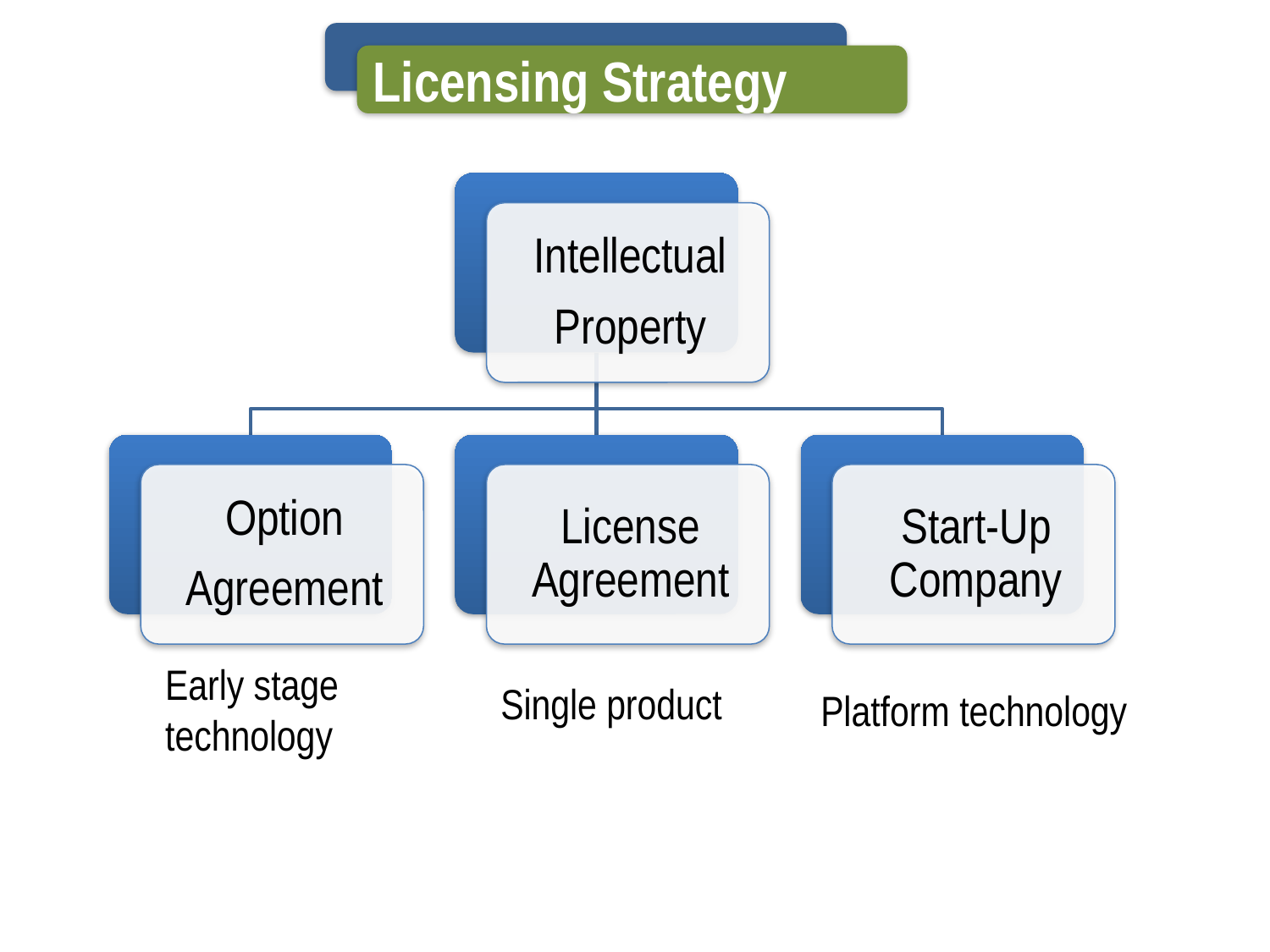

Licensing Strategy
Intellectual
Property
Option
Agreement
License Agreement
Start-Up Company
Early stage technology
Single product

Platform technology